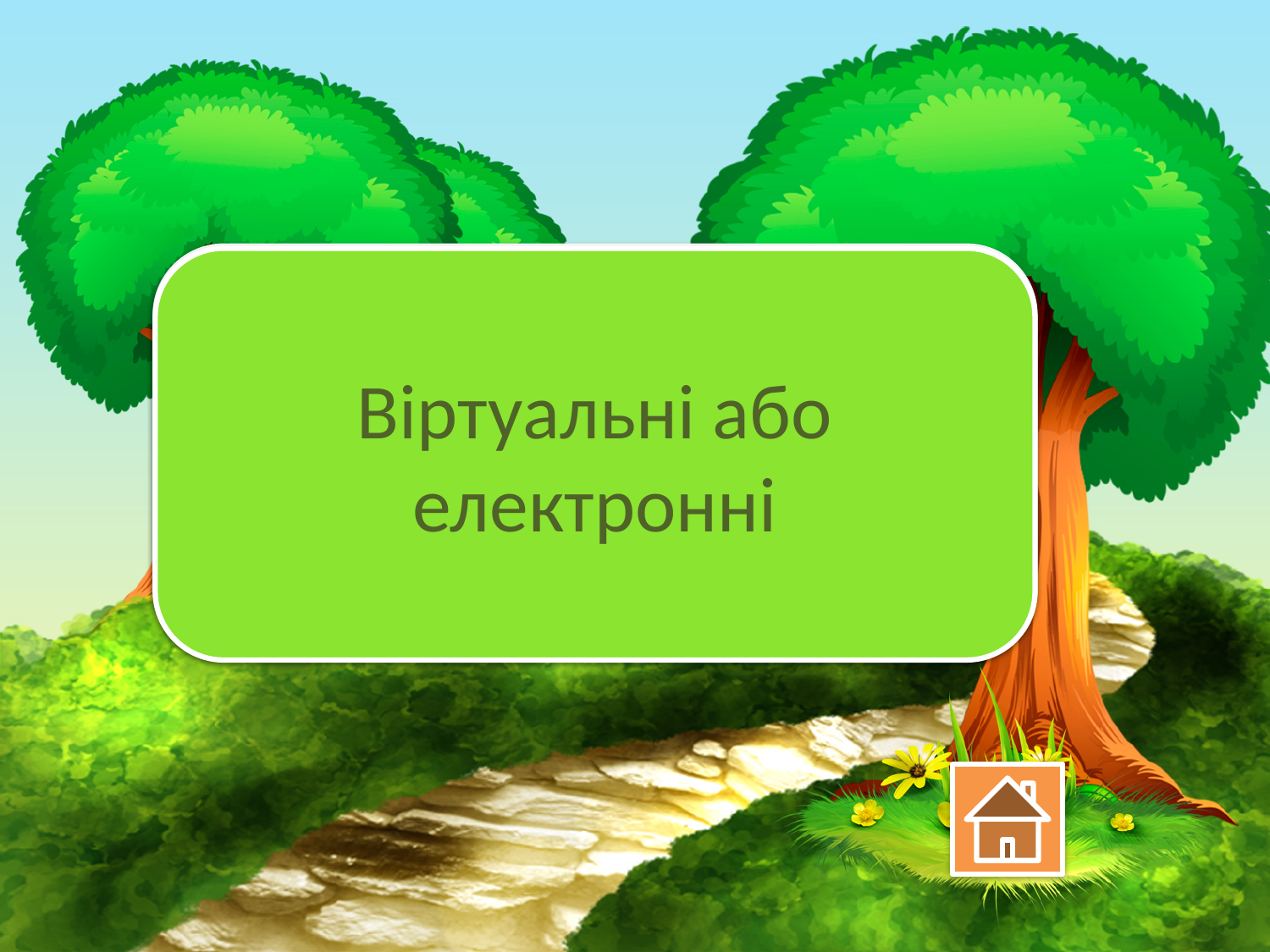

Які ще ви знаєте види книг, окрім друкованих?
Віртуальні або електронні